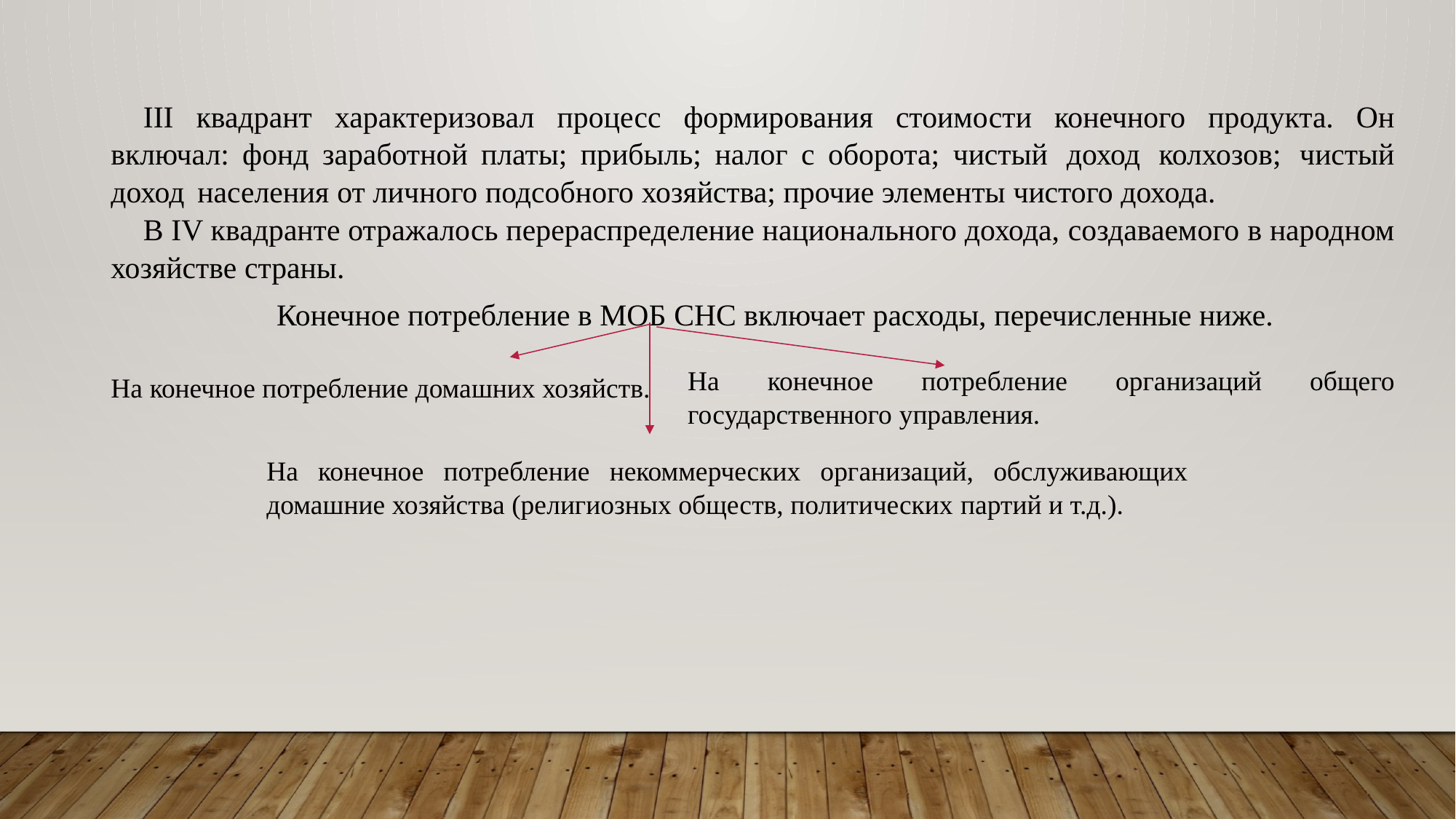

III квадрант характеризовал процесс формирования стоимости конечного продукта. Он включал: фонд заработной платы; прибыль; налог с оборота; чистый доход колхозов; чистый доход населения от личного подсобного хозяйства; прочие элементы чистого дохода.
В IV квадранте отражалось перераспределение национального дохода, создаваемого в народном хозяйстве страны.
Конечное потребление в МОБ СНС включает расходы, перечисленные ниже.
На конечное потребление организаций общего государственного управления.
На конечное потребление домашних хозяйств.
На конечное потребление некоммерческих организаций, обслуживающих домашние хозяйства (религиозных обществ, политических партий и т.д.).